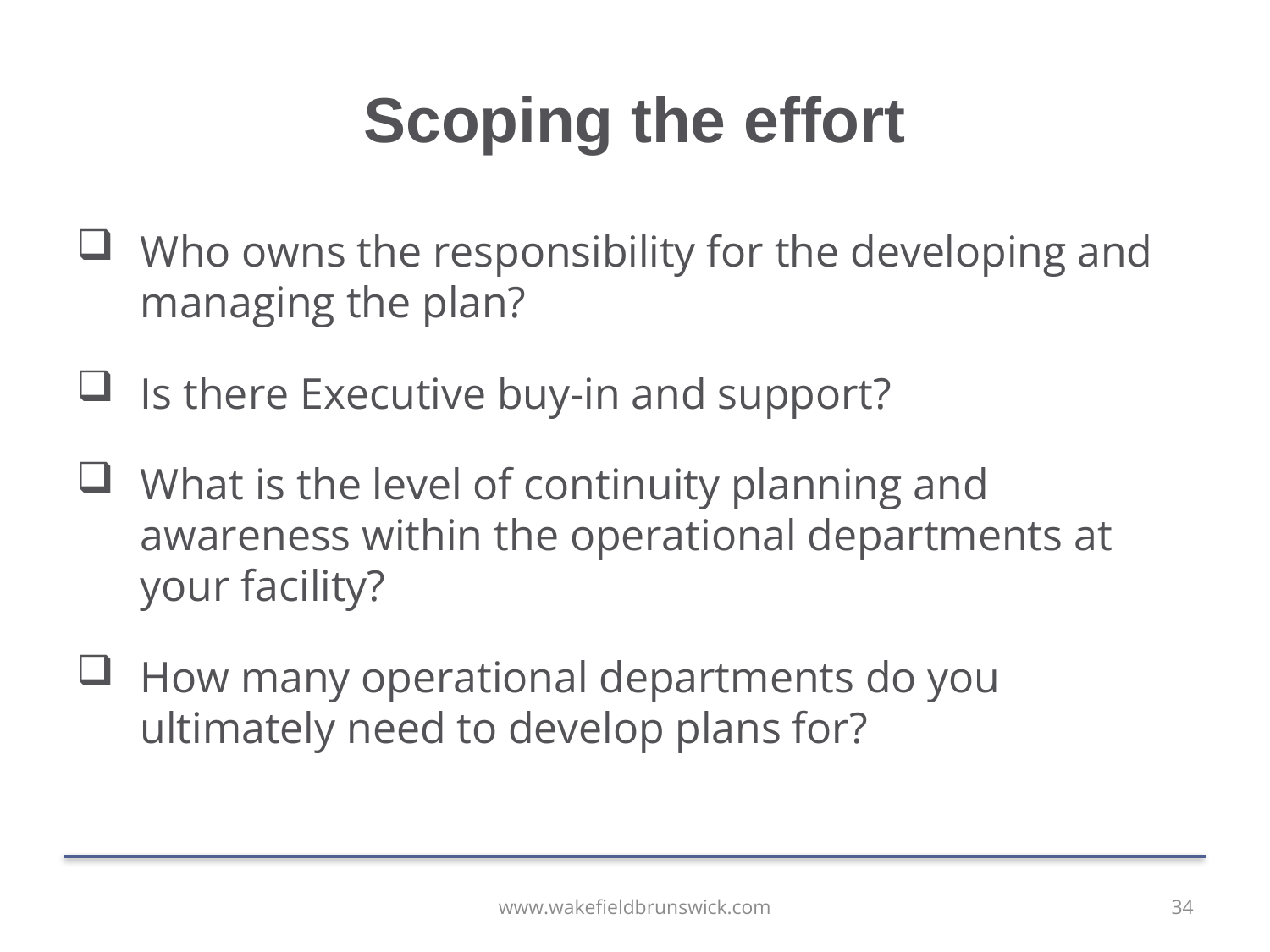

# Scoping the effort
Who owns the responsibility for the developing and managing the plan?
Is there Executive buy-in and support?
What is the level of continuity planning and awareness within the operational departments at your facility?
How many operational departments do you ultimately need to develop plans for?
www.wakefieldbrunswick.com
34